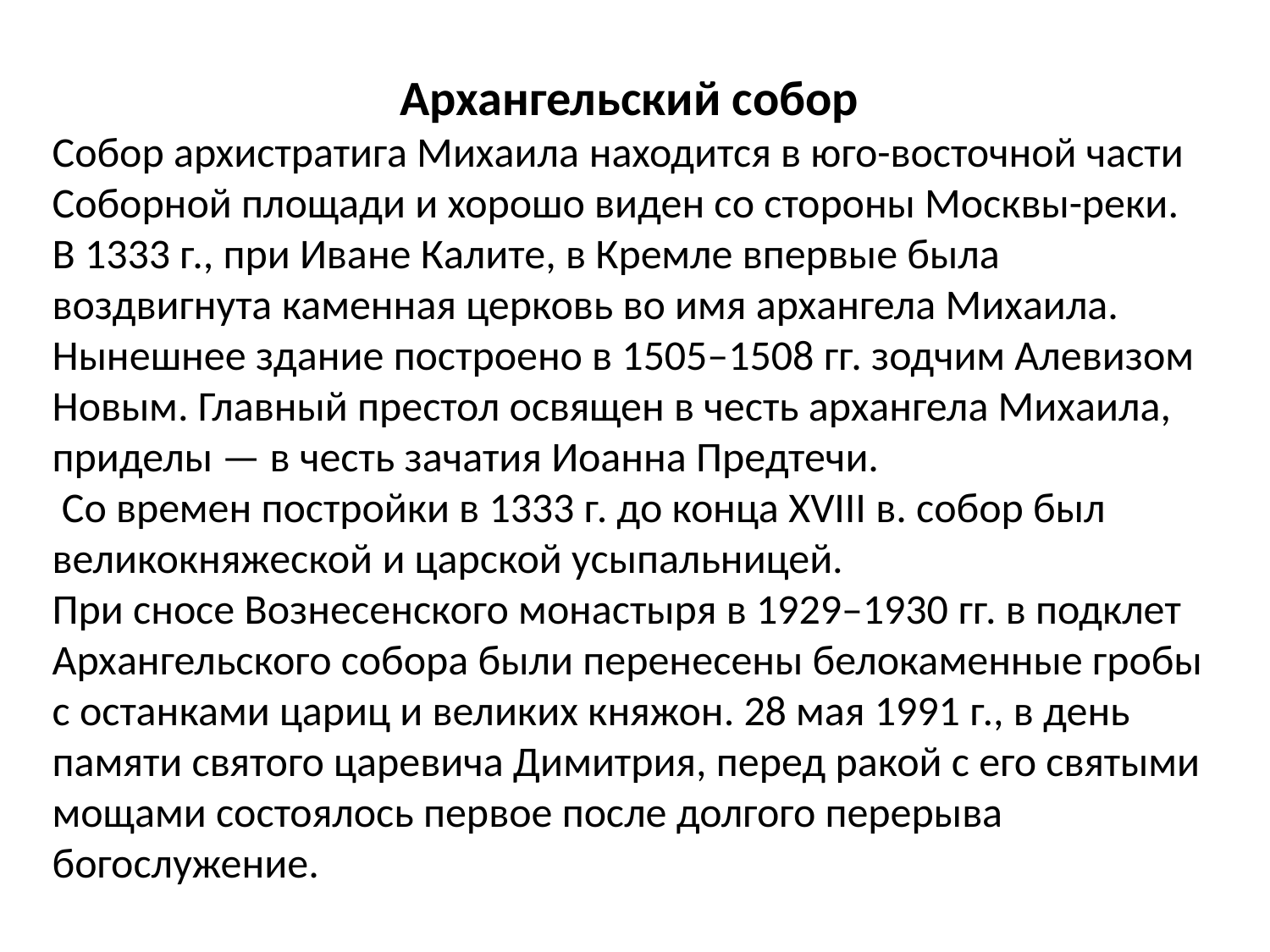

Архангельский собор
Собор архистратига Михаила находится в юго-восточной части Соборной площади и хорошо виден со стороны Москвы-реки.
В 1333 г., при Иване Калите, в Кремле впервые была воздвигнута каменная церковь во имя архангела Михаила. Нынешнее здание построено в 1505–1508 гг. зодчим Алевизом Новым. Главный престол освящен в честь архангела Михаила, приделы — в честь зачатия Иоанна Предтечи.
 Со времен постройки в 1333 г. до конца XVIII в. собор был великокняжеской и царской усыпальницей.
При сносе Вознесенского монастыря в 1929–1930 гг. в подклет Архангельского собора были перенесены белокаменные гробы с останками цариц и великих княжон. 28 мая 1991 г., в день памяти святого царевича Димитрия, перед ракой с его святыми мощами состоялось первое после долгого перерыва богослужение.